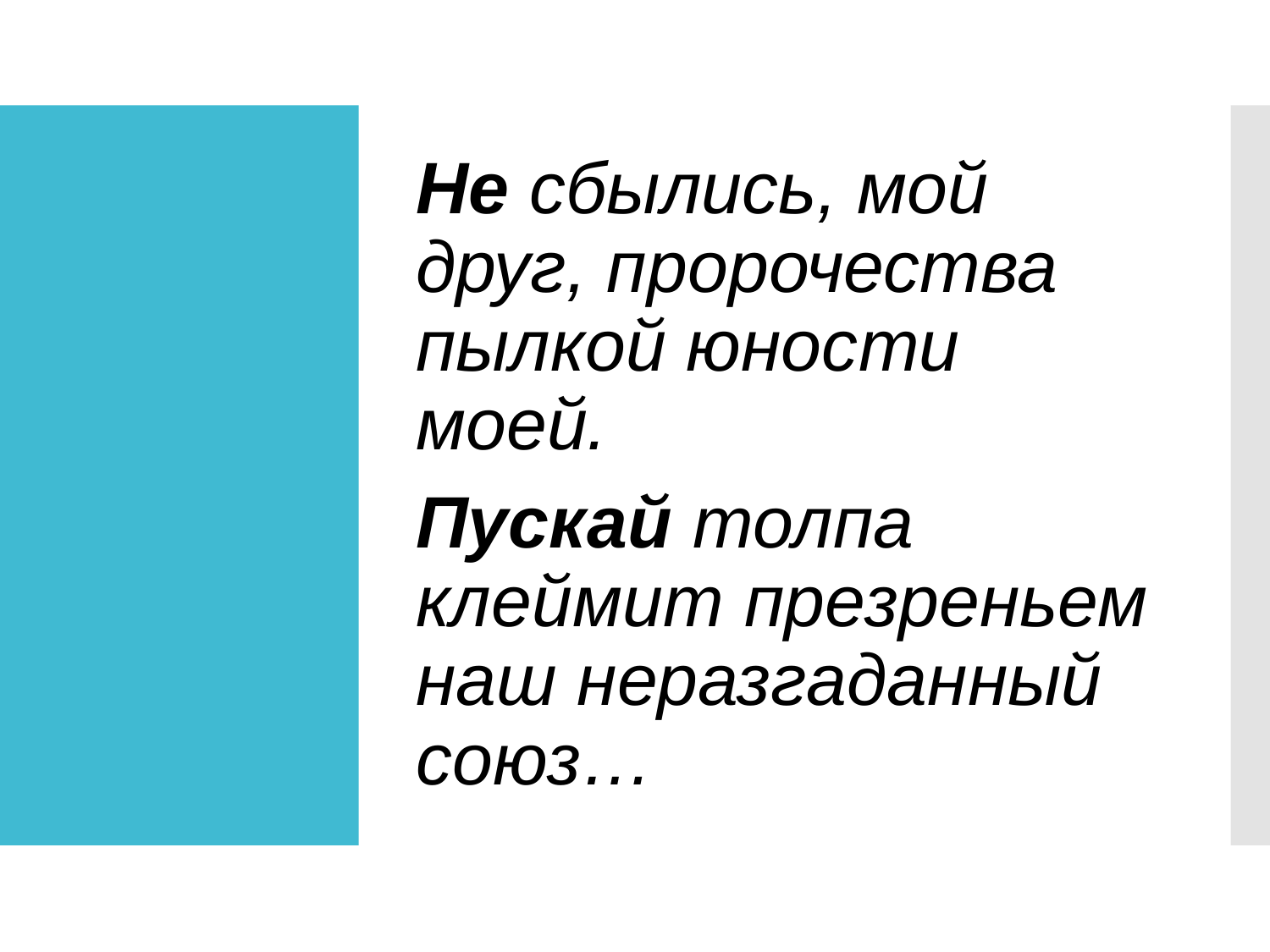

Не сбылись, мой друг, пророчества пылкой юности моей.
Пускай толпа клеймит презреньем наш неразгаданный союз…